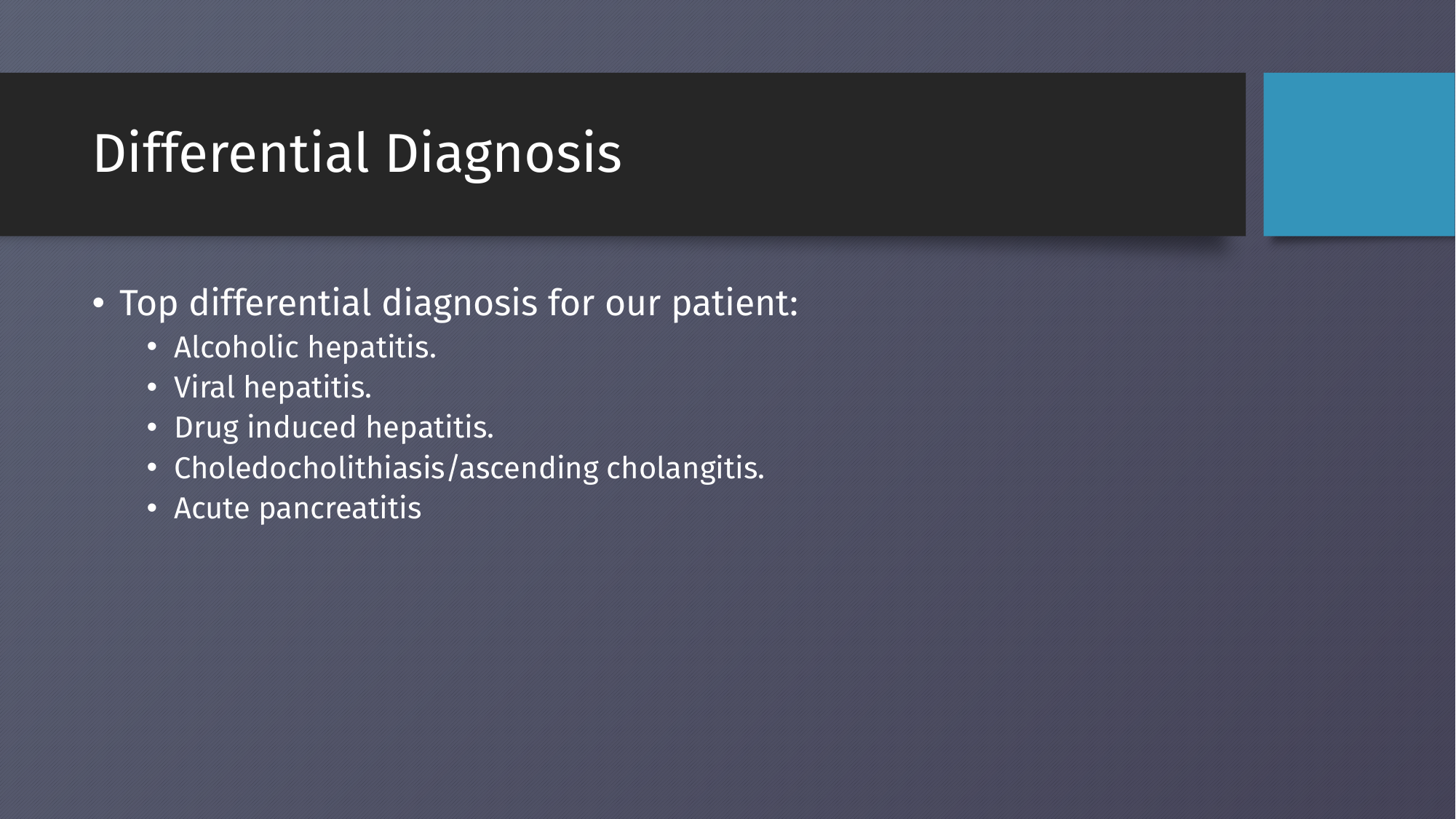

# Differential Diagnosis
Top differential diagnosis for our patient:
Alcoholic hepatitis.
Viral hepatitis.
Drug induced hepatitis.
Choledocholithiasis/ascending cholangitis.
Acute pancreatitis